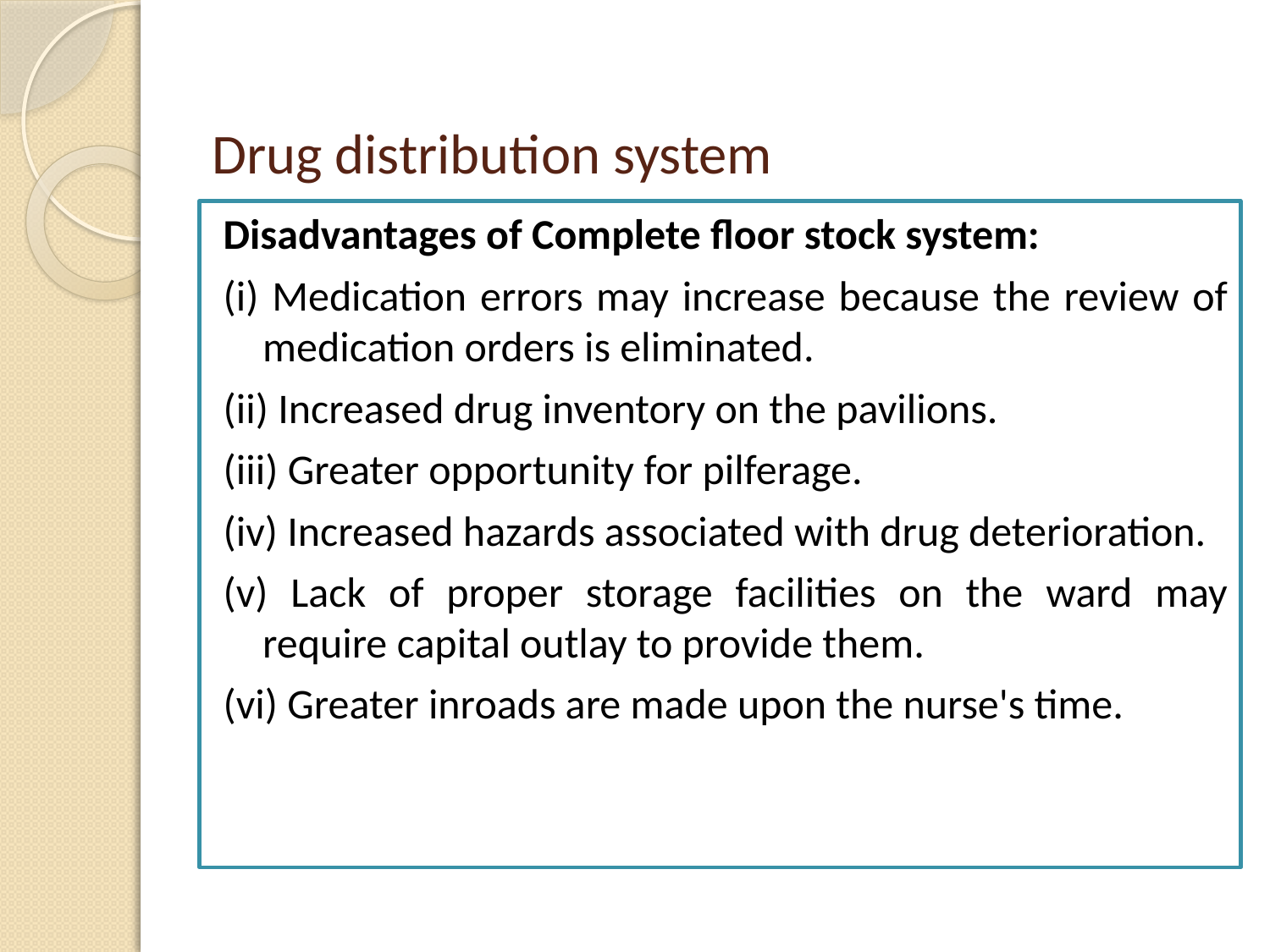

# Drug distribution system
Disadvantages of Complete floor stock system:
(i) Medication errors may increase because the review of medication orders is eliminated.
(ii) Increased drug inventory on the pavilions.
(iii) Greater opportunity for pilferage.
(iv) Increased hazards associated with drug deterioration.
(v) Lack of proper storage facilities on the ward may require capital outlay to provide them.
(vi) Greater inroads are made upon the nurse's time.